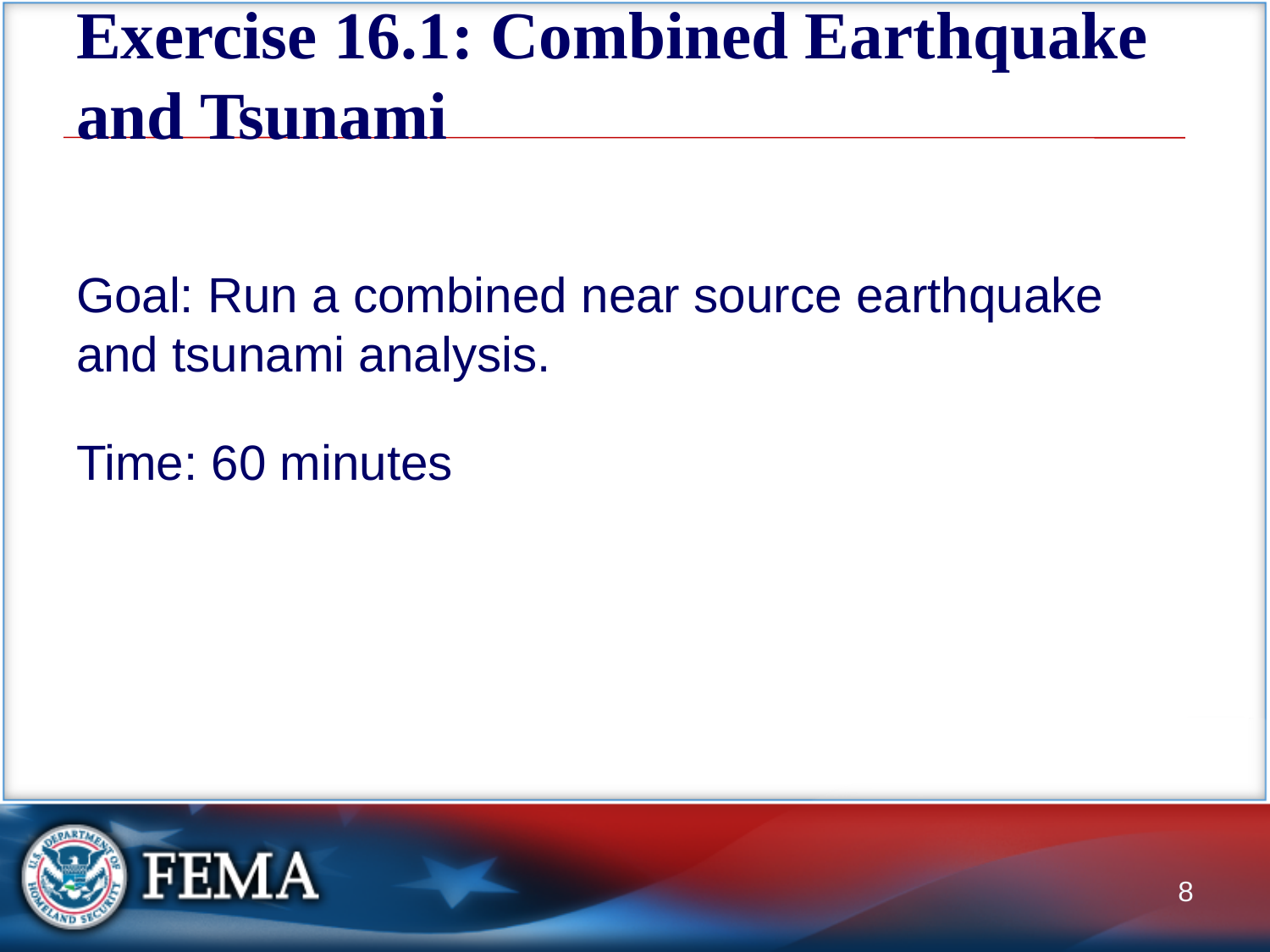

# Exercise 16.1: Combined Earthquake and Tsunami

Goal: Run a combined near source earthquake and tsunami analysis.
Time: 60 minutes
8